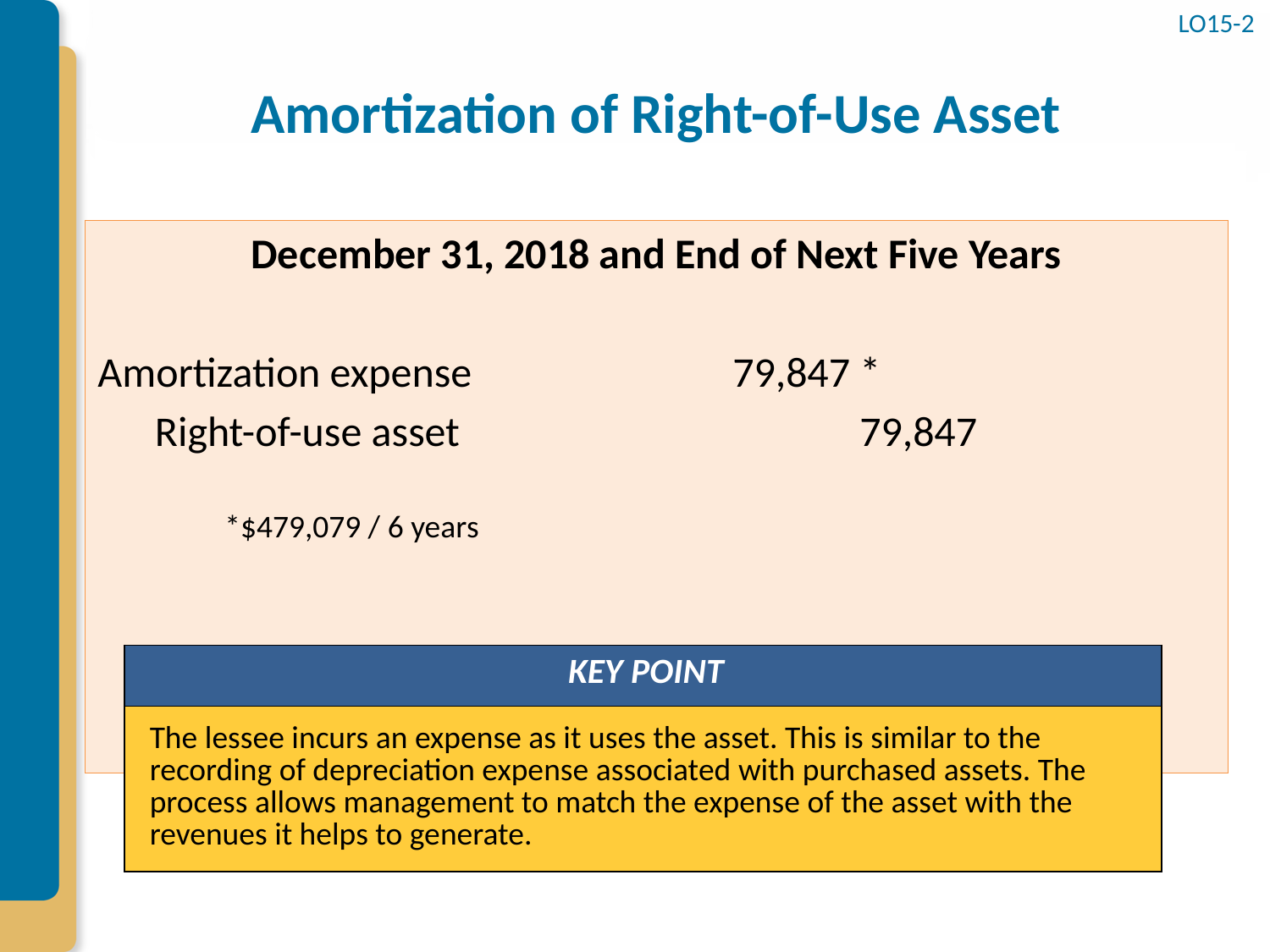

LO15-2
# Amortization of Right-of-Use Asset
December 31, 2018 and End of Next Five Years

Amortization expense			79,847	*
      Right-of-use asset				79,847

	*$479,079 / 6 years

| KEY POINT |
| --- |
| The lessee incurs an expense as it uses the asset. This is similar to the recording of depreciation expense associated with purchased assets. The process allows management to match the expense of the asset with the revenues it helps to generate. |